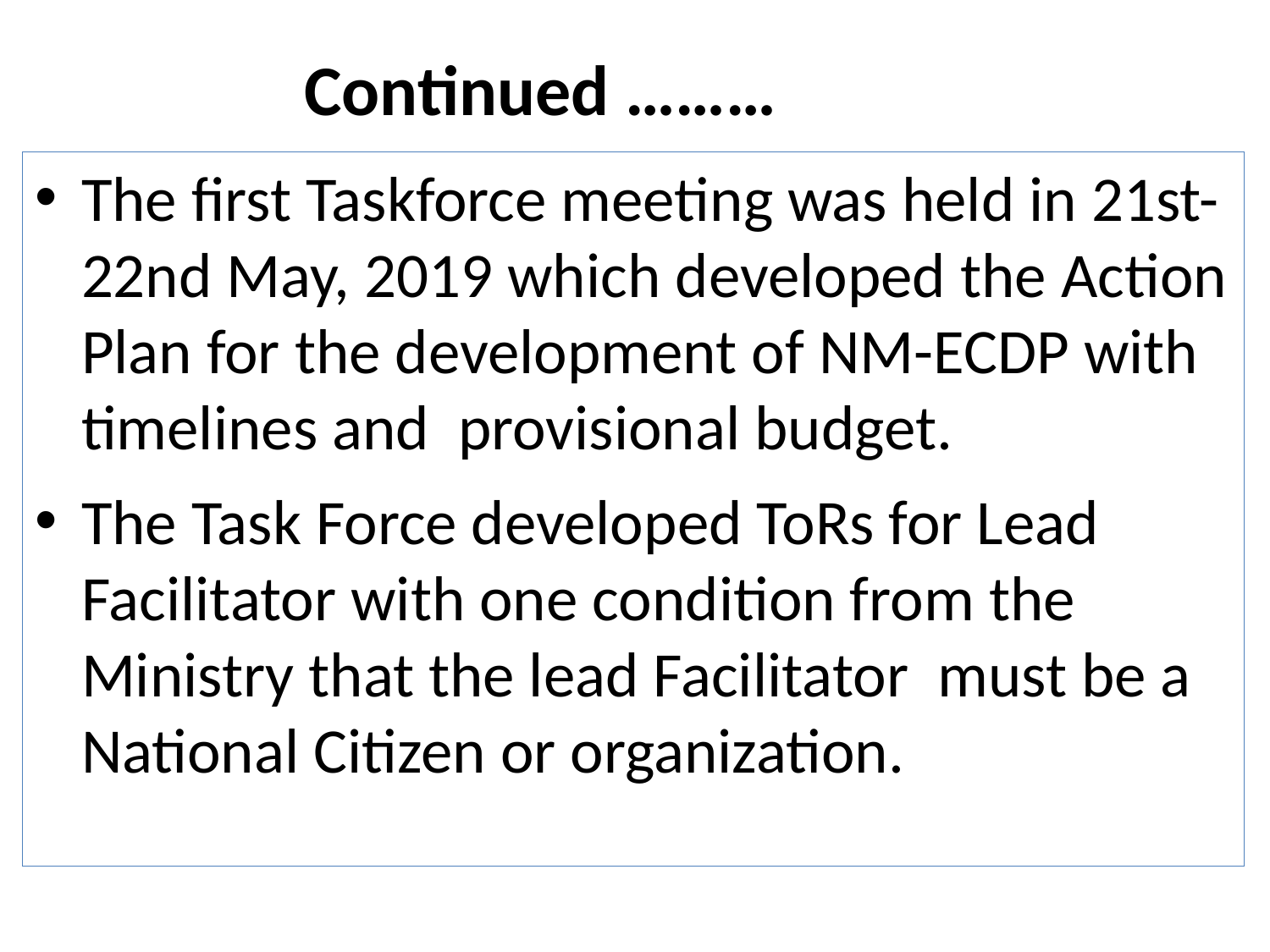

# Continued ………
The first Taskforce meeting was held in 21st-22nd May, 2019 which developed the Action Plan for the development of NM-ECDP with timelines and  provisional budget.
The Task Force developed ToRs for Lead Facilitator with one condition from the Ministry that the lead Facilitator  must be a National Citizen or organization.